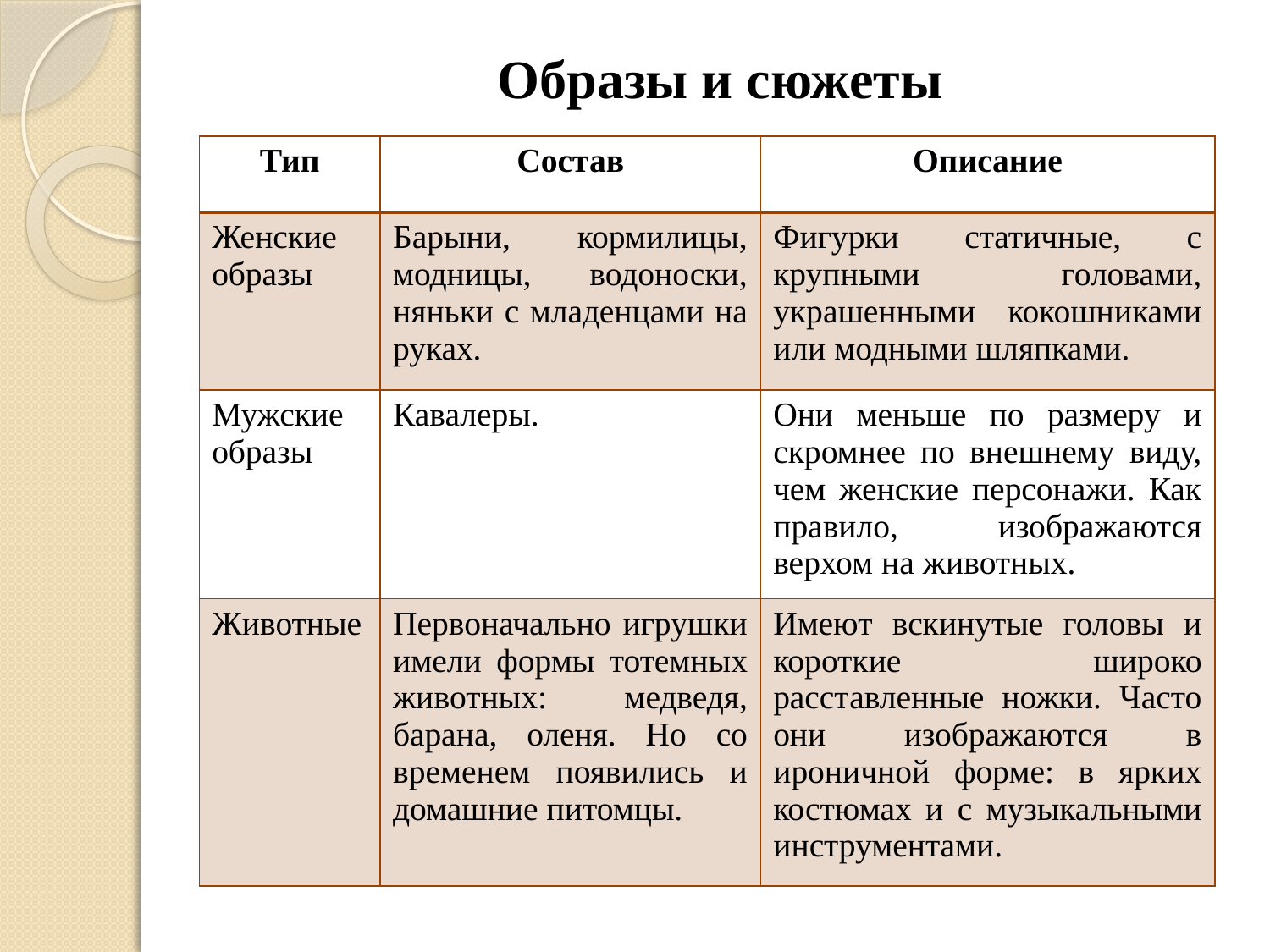

# Образы и сюжеты
| Тип | Состав | Описание |
| --- | --- | --- |
| Женские образы | Барыни, кормилицы, модницы, водоноски, няньки с младенцами на руках. | Фигурки статичные, с крупными головами, украшенными кокошниками или модными шляпками. |
| Мужские образы | Кавалеры. | Они меньше по размеру и скромнее по внешнему виду, чем женские персонажи. Как правило, изображаются верхом на животных. |
| Животные | Первоначально игрушки имели формы тотемных животных: медведя, барана, оленя. Но со временем появились и домашние питомцы. | Имеют вскинутые головы и короткие широко расставленные ножки. Часто они изображаются в ироничной форме: в ярких костюмах и с музыкальными инструментами. |